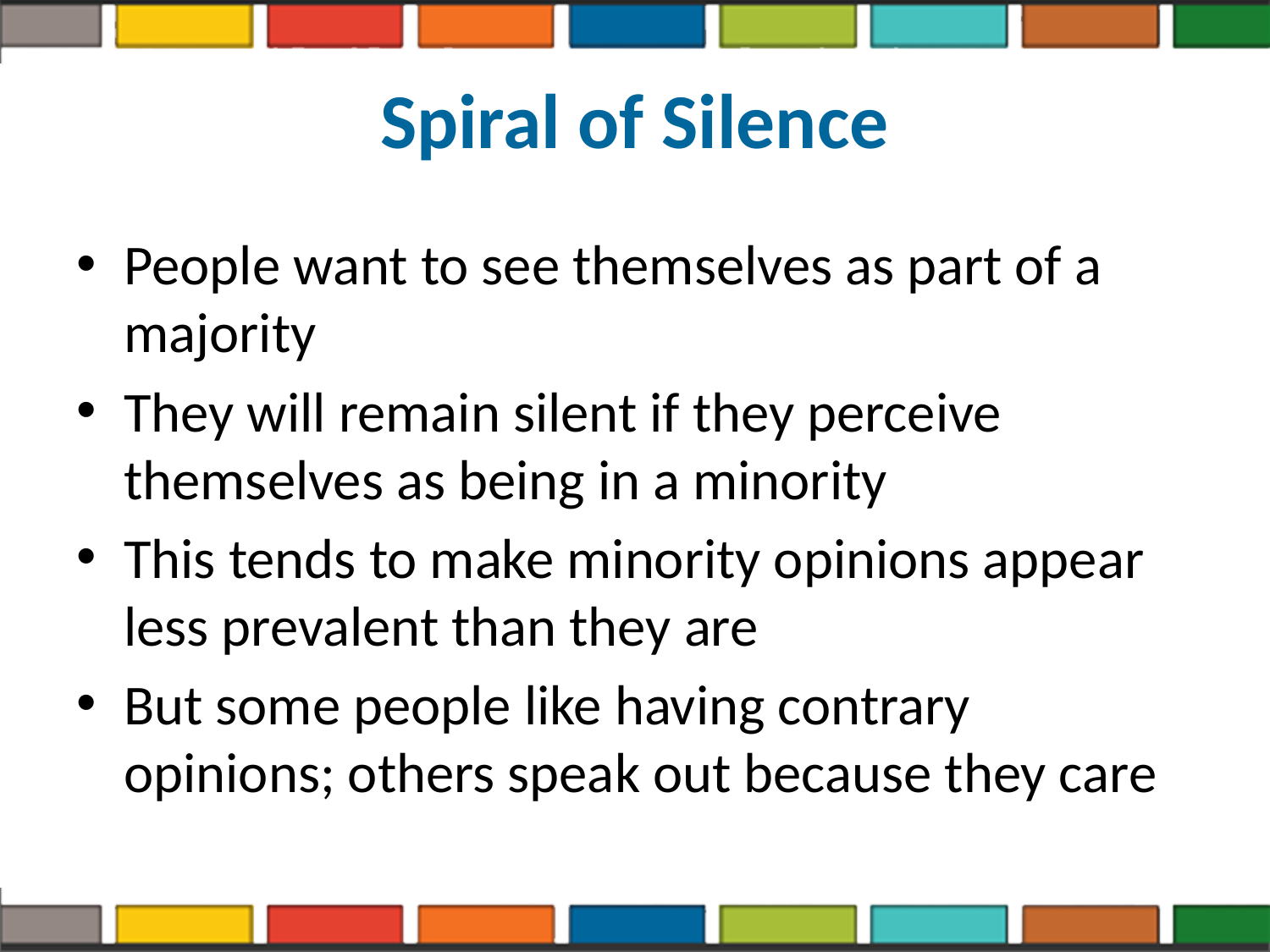

# Spiral of Silence
People want to see themselves as part of a majority
They will remain silent if they perceive themselves as being in a minority
This tends to make minority opinions appear less prevalent than they are
But some people like having contrary opinions; others speak out because they care